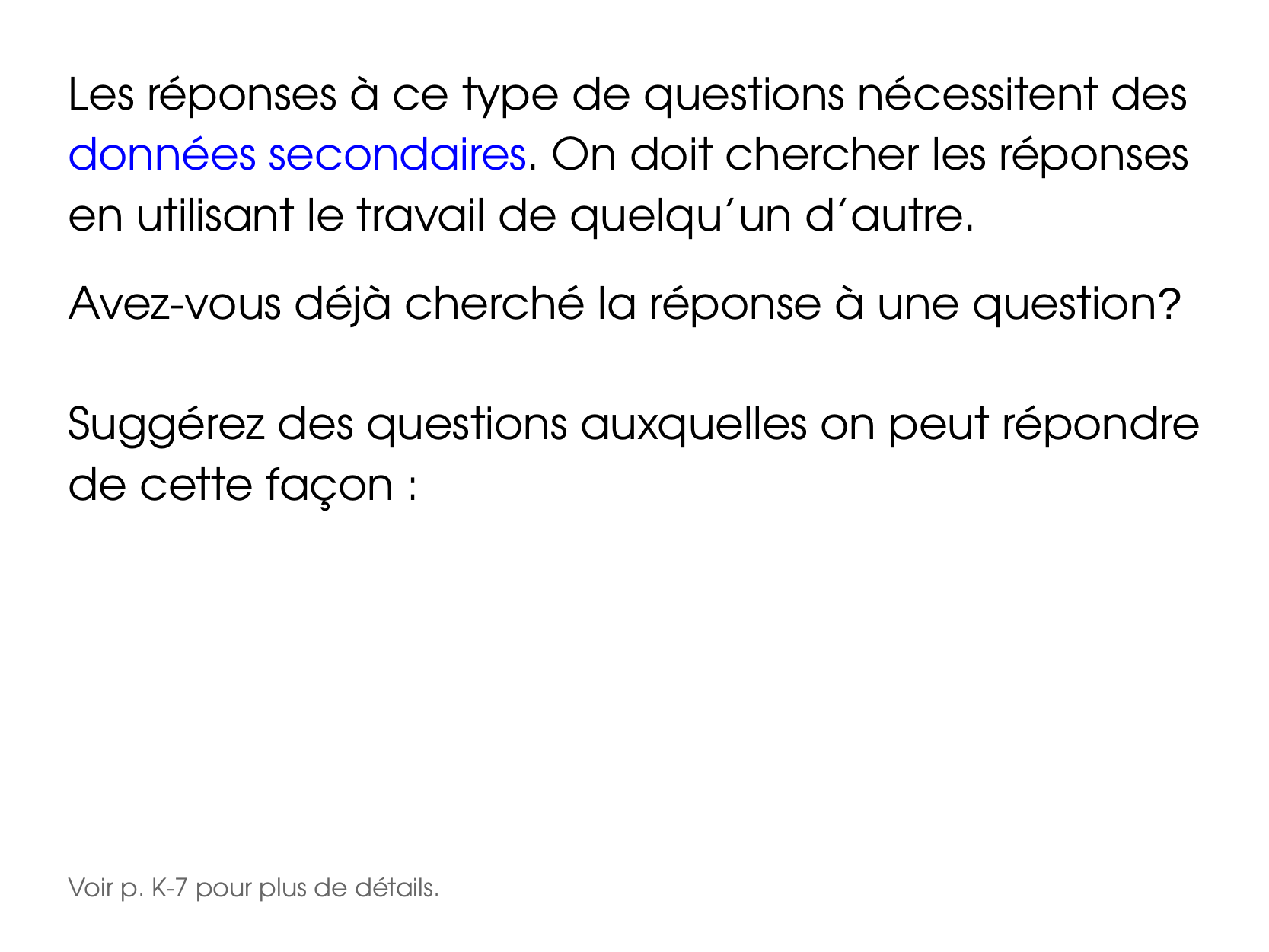

Les réponses à ce type de questions nécessitent des données secondaires. On doit chercher les réponses en utilisant le travail de quelqu’un d’autre.
Avez-vous déjà cherché la réponse à une question?
Suggérez des questions auxquelles on peut répondre de cette façon :
Voir p. K-7 pour plus de détails.